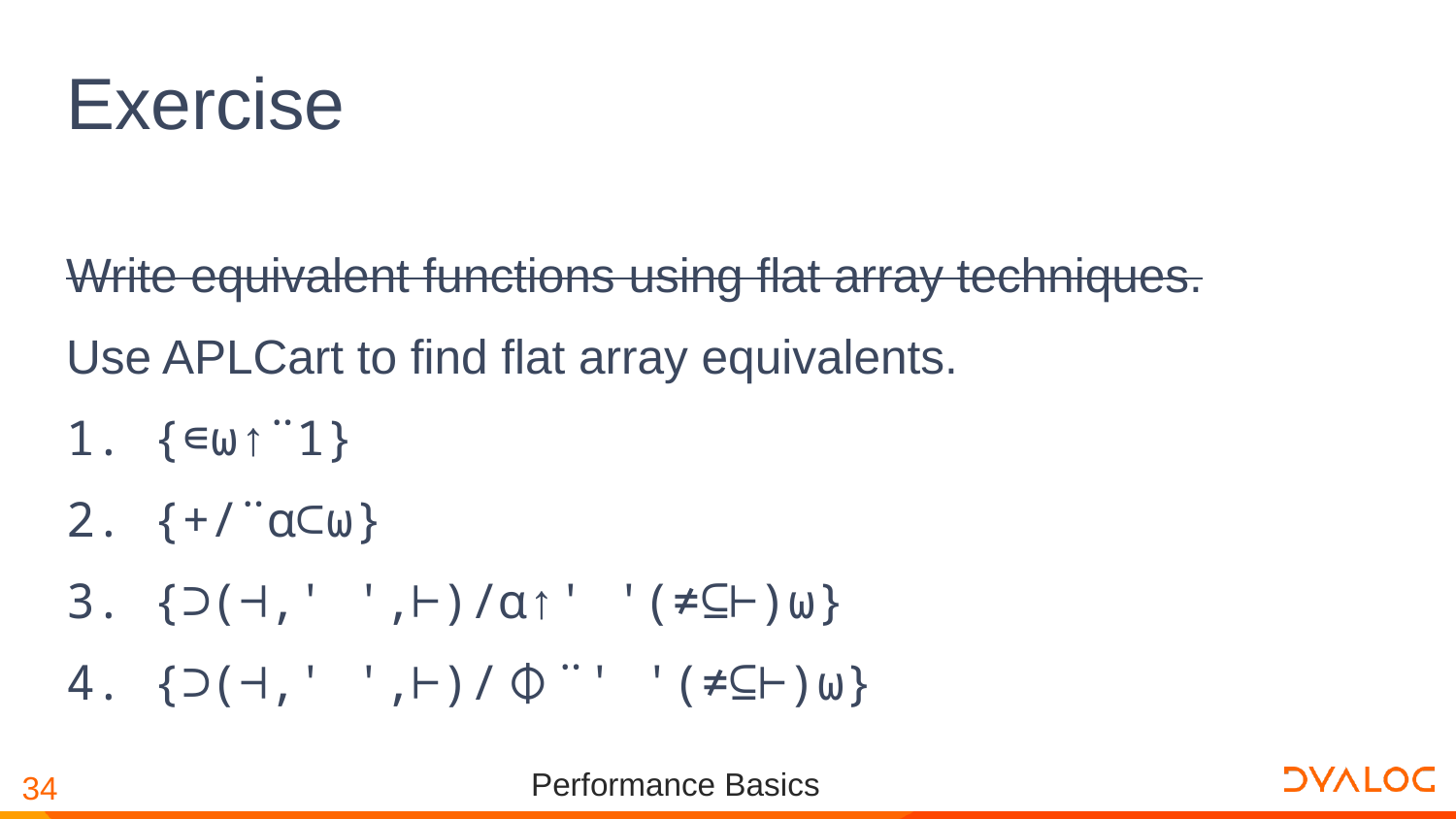

# Exercise
Write equivalent functions using flat array techniques.
Use APLCart to find flat array equivalents.
1. {∊⍵↑¨1}
2. {+/¨⍺⊂⍵}
3. {⊃(⊣,' ',⊢)/⍺↑' '(≠⊆⊢)⍵}
4. {⊃(⊣,' ',⊢)/⌽¨' '(≠⊆⊢)⍵}